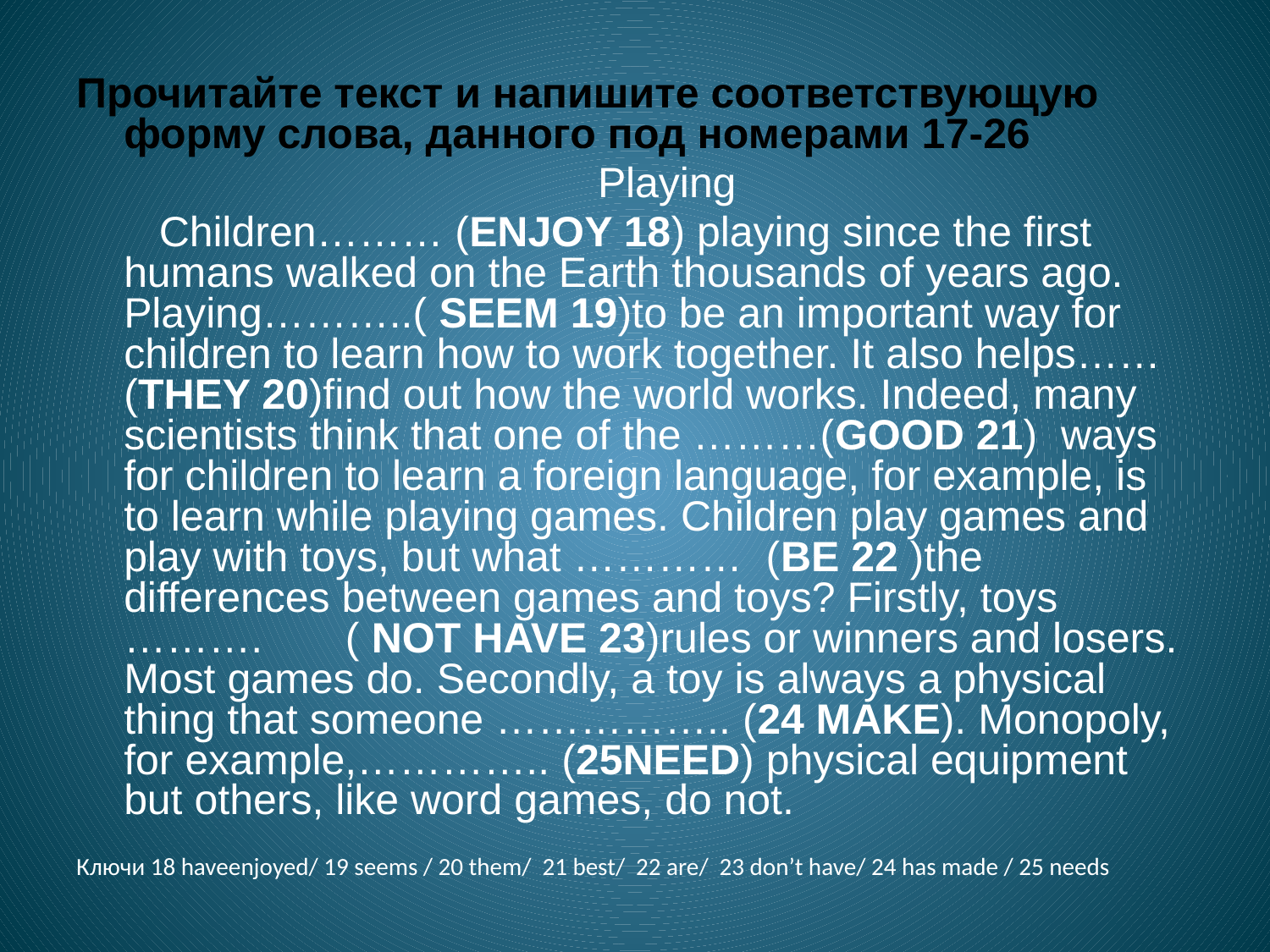

Прочитайте текст и напишите соответствующую форму слова, данного под номерами 17-26
                                            Playing
       Children……… (ENJOY 18) playing since the first humans walked on the Earth thousands of years ago. Playing………..( SEEM 19)to be an important way for children to learn how to work together. It also helps…… (THEY 20)find out how the world works. Indeed, many scientists think that one of the ………(GOOD 21)  ways for children to learn a foreign language, for example, is to learn while playing games. Children play games and play with toys, but what …………  (BE 22 )the differences between games and toys? Firstly, toys ……….       ( NOT HAVE 23)rules or winners and losers. Most games do. Secondly, a toy is always a physical thing that someone …………….. (24 MAKE). Monopoly, for example,………….. (25NEED) physical equipment but others, like word games, do not.

Ключи 18 haveenjoyed/ 19 seems / 20 them/  21 best/  22 are/  23 don’t have/ 24 has made / 25 needs